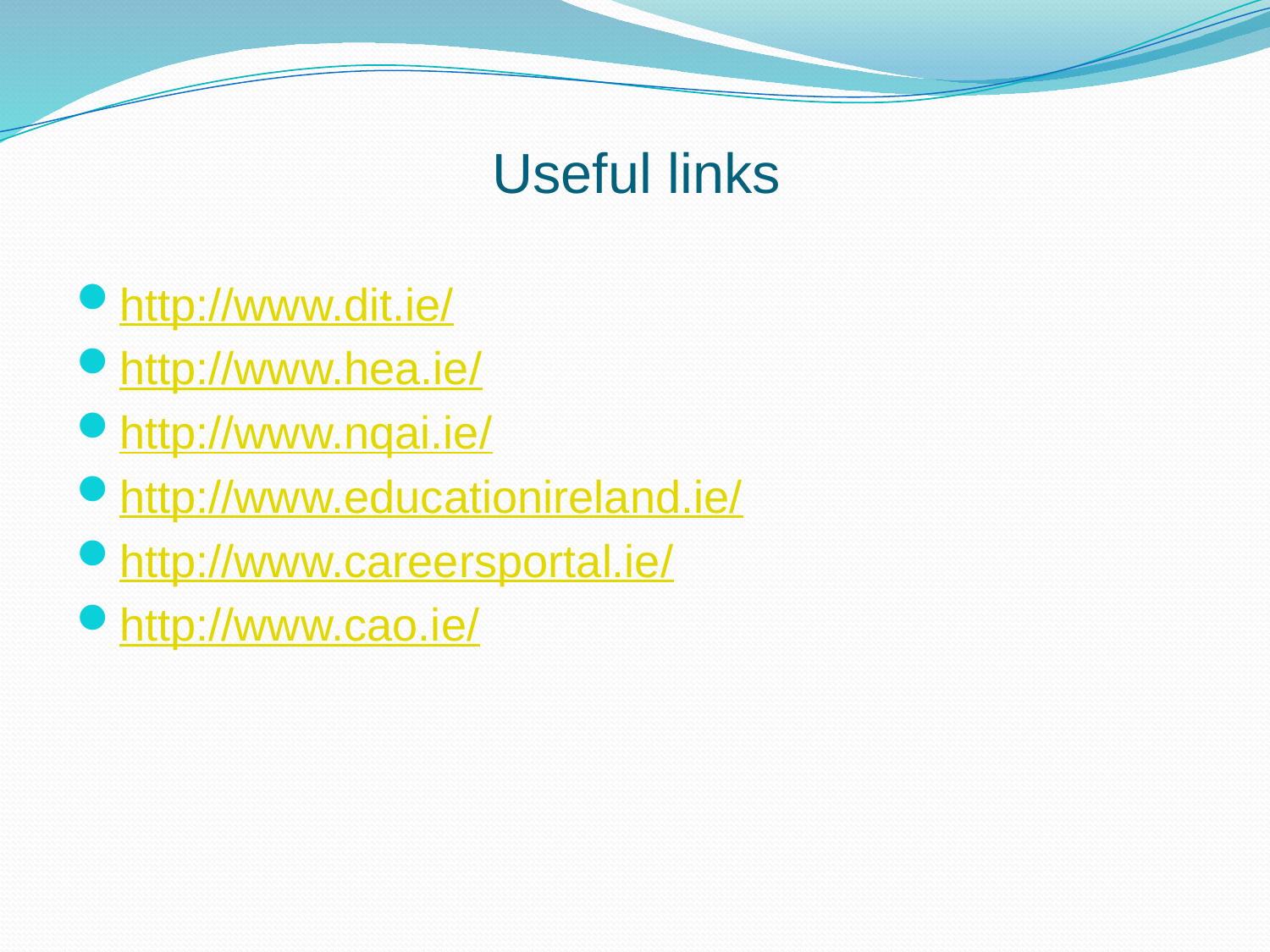

# Useful links
http://www.dit.ie/
http://www.hea.ie/
http://www.nqai.ie/
http://www.educationireland.ie/
http://www.careersportal.ie/
http://www.cao.ie/